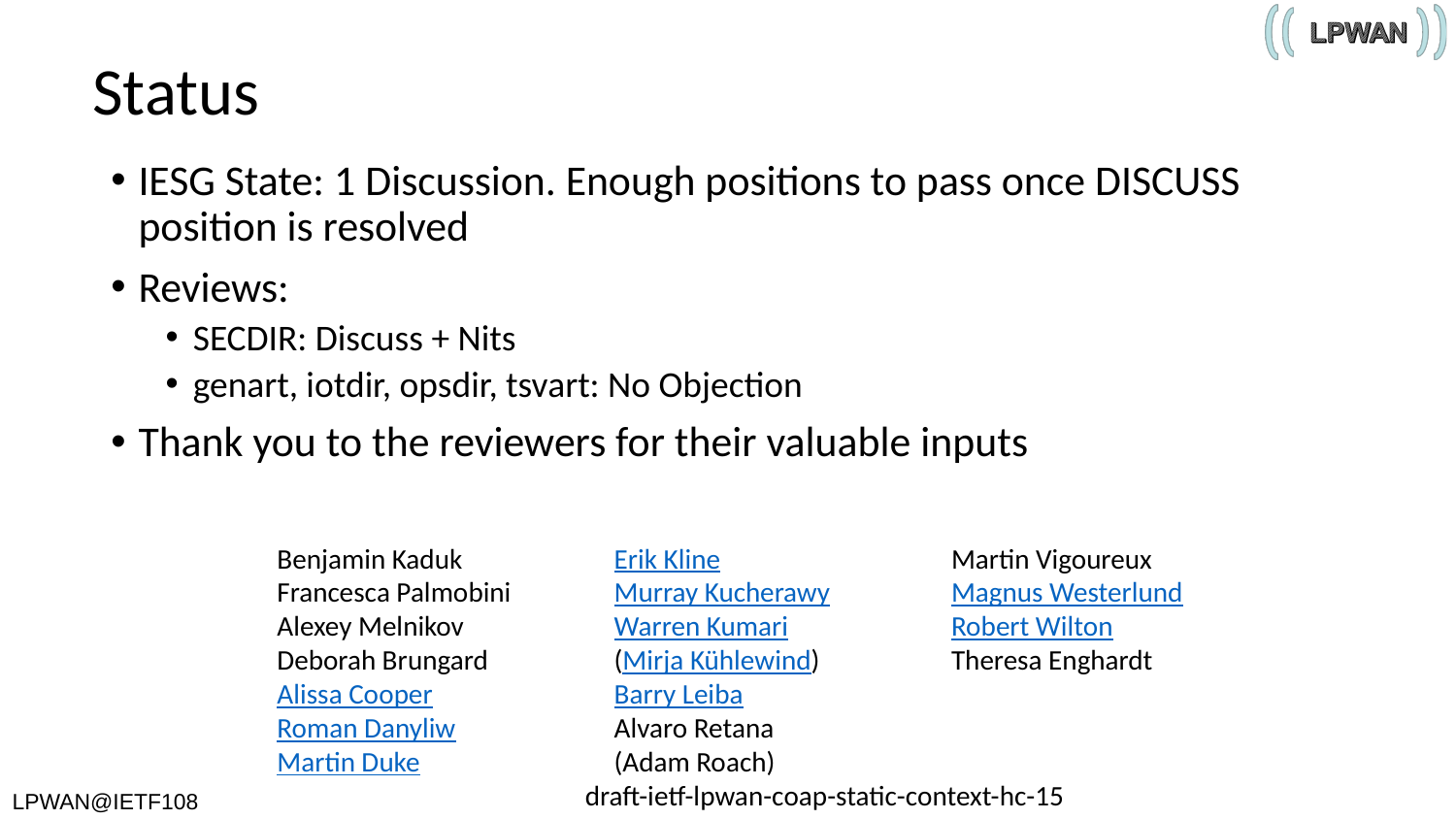

# Status
IESG State: 1 Discussion. Enough positions to pass once DISCUSS position is resolved
Reviews:
SECDIR: Discuss + Nits
genart, iotdir, opsdir, tsvart: No Objection
Thank you to the reviewers for their valuable inputs

Benjamin Kaduk
Francesca Palmobini
Alexey Melnikov
Deborah Brungard
Alissa Cooper
Roman Danyliw
Martin Duke
Erik Kline
Murray Kucherawy
Warren Kumari
(Mirja Kühlewind)
Barry Leiba
Alvaro Retana
(Adam Roach)
Martin Vigoureux
Magnus Westerlund
Robert Wilton
Theresa Enghardt
draft-ietf-lpwan-coap-static-context-hc-15